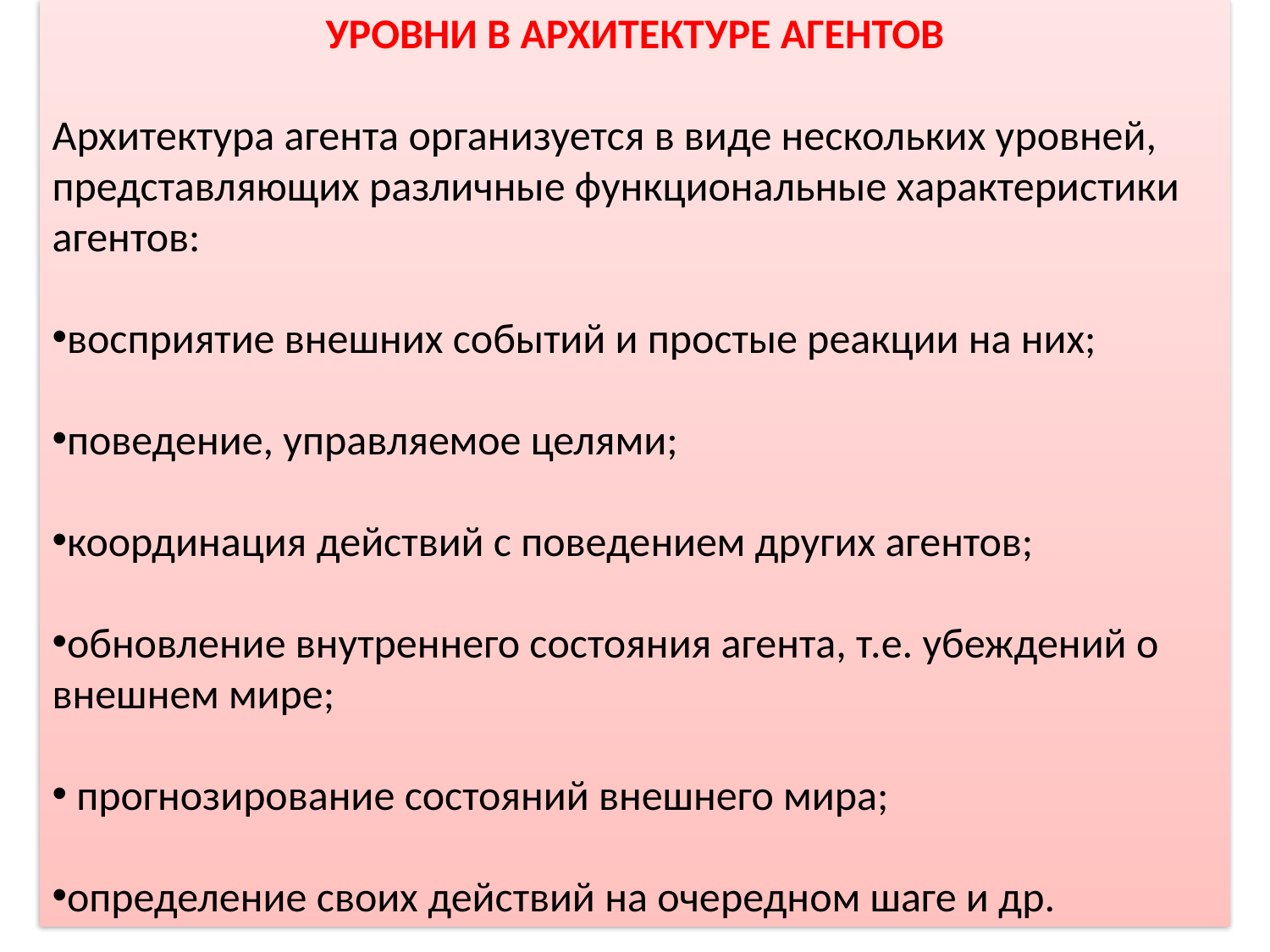

УРОВНИ В АРХИТЕКТУРЕ АГЕНТОВ

Архитектура агента организуется в виде нескольких уровней, представляющих различные функциональные характеристики агентов:

восприятие внешних событий и простые реакции на них;

поведение, управляемое целями;

координация действий с поведением других агентов;

обновление внутреннего состояния агента, т.е. убеждений о внешнем мире;

 прогнозирование состояний внешнего мира;

определение своих действий на очередном шаге и др.